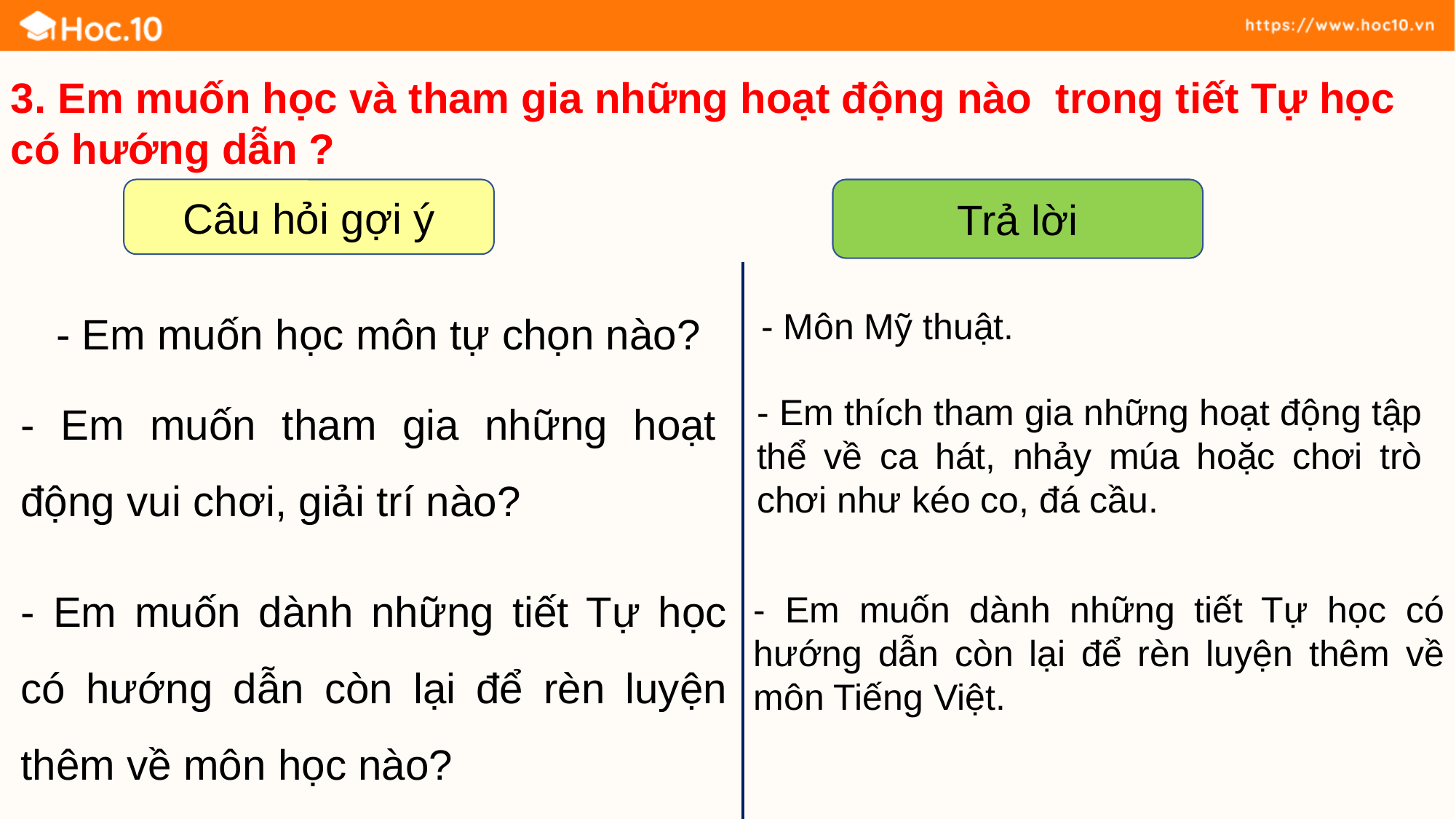

3. Em muốn học và tham gia những hoạt động nào  trong tiết Tự học có hướng dẫn ?
Câu hỏi gợi ý
Trả lời
- Em muốn học môn tự chọn nào?
- Môn Mỹ thuật.
- Em muốn tham gia những hoạt động vui chơi, giải trí nào?
- Em thích tham gia những hoạt động tập thể về ca hát, nhảy múa hoặc chơi trò chơi như kéo co, đá cầu.
- Em muốn dành những tiết Tự học có hướng dẫn còn lại để rèn luyện thêm về môn học nào?
- Em muốn dành những tiết Tự học có hướng dẫn còn lại để rèn luyện thêm về môn Tiếng Việt.